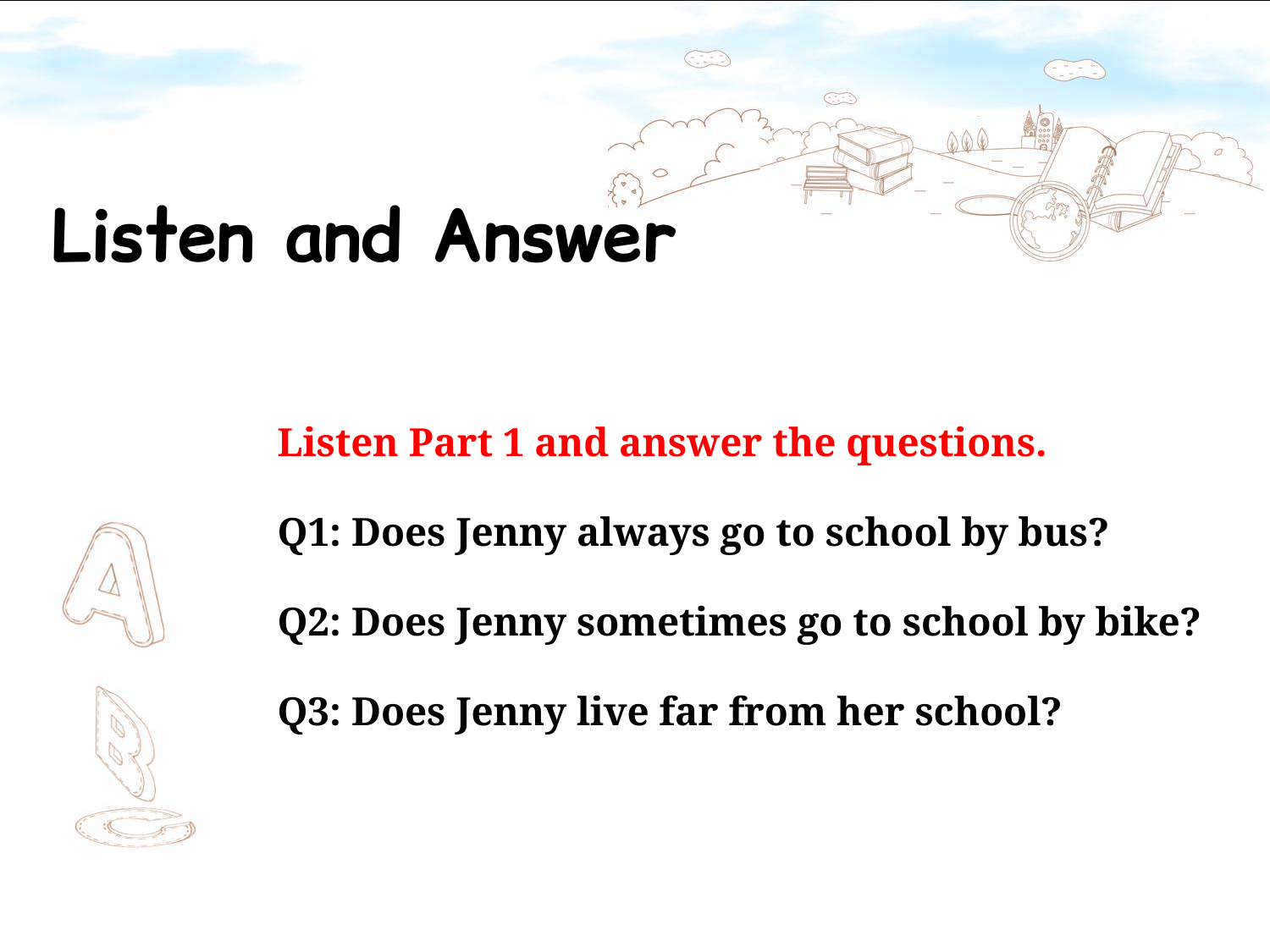

# Listen and Answer

Listen Part 1 and answer the questions.

Q1: Does Jenny always go to school by bus?

Q2: Does Jenny sometimes go to school by bike?

Q3: Does Jenny live far from her school?